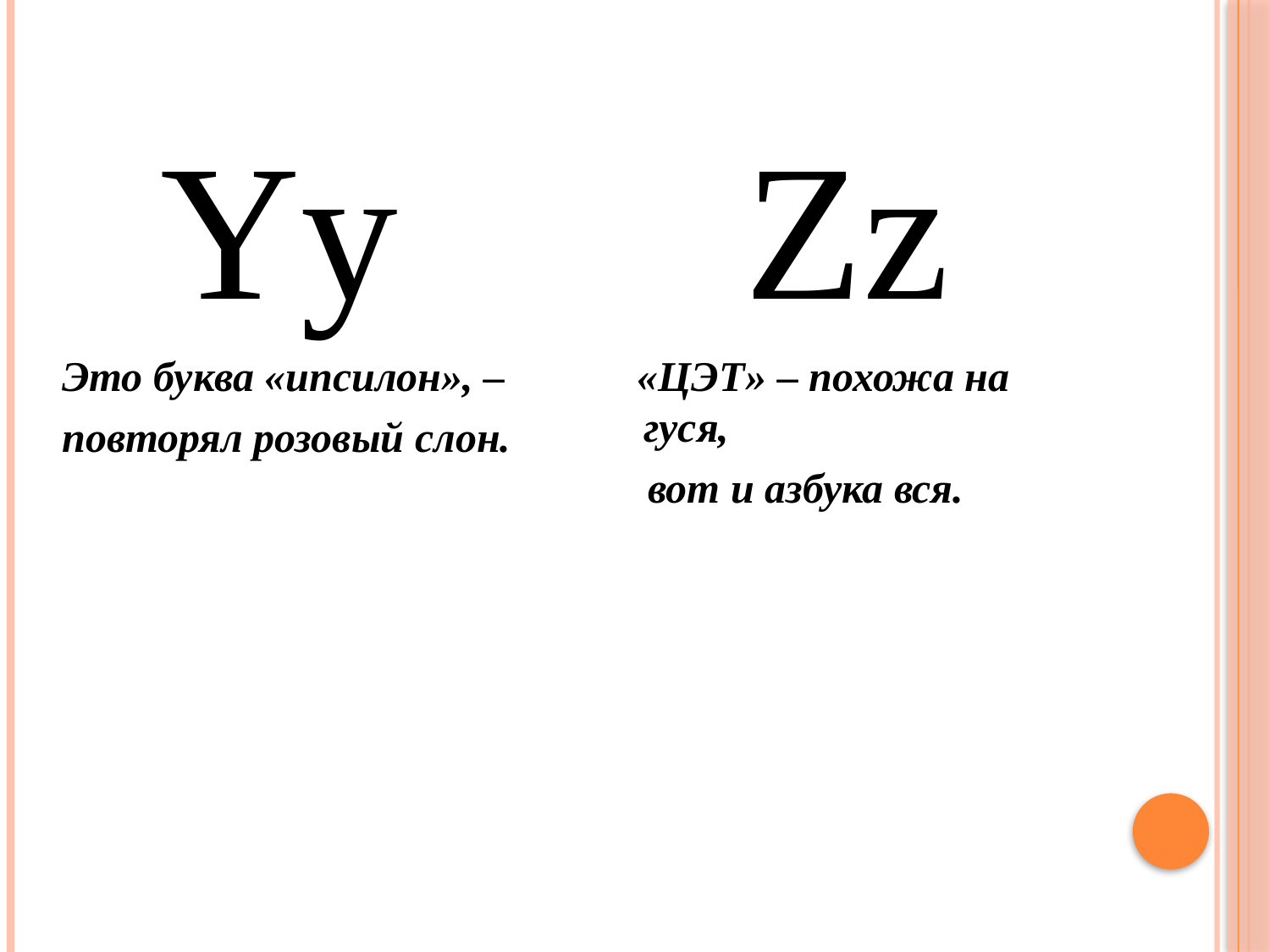

Yy
Это буква «ипсилон», –
повторял розовый слон.

Zz
   «ЦЭТ» – похожа на гуся,
    вот и азбука вся.